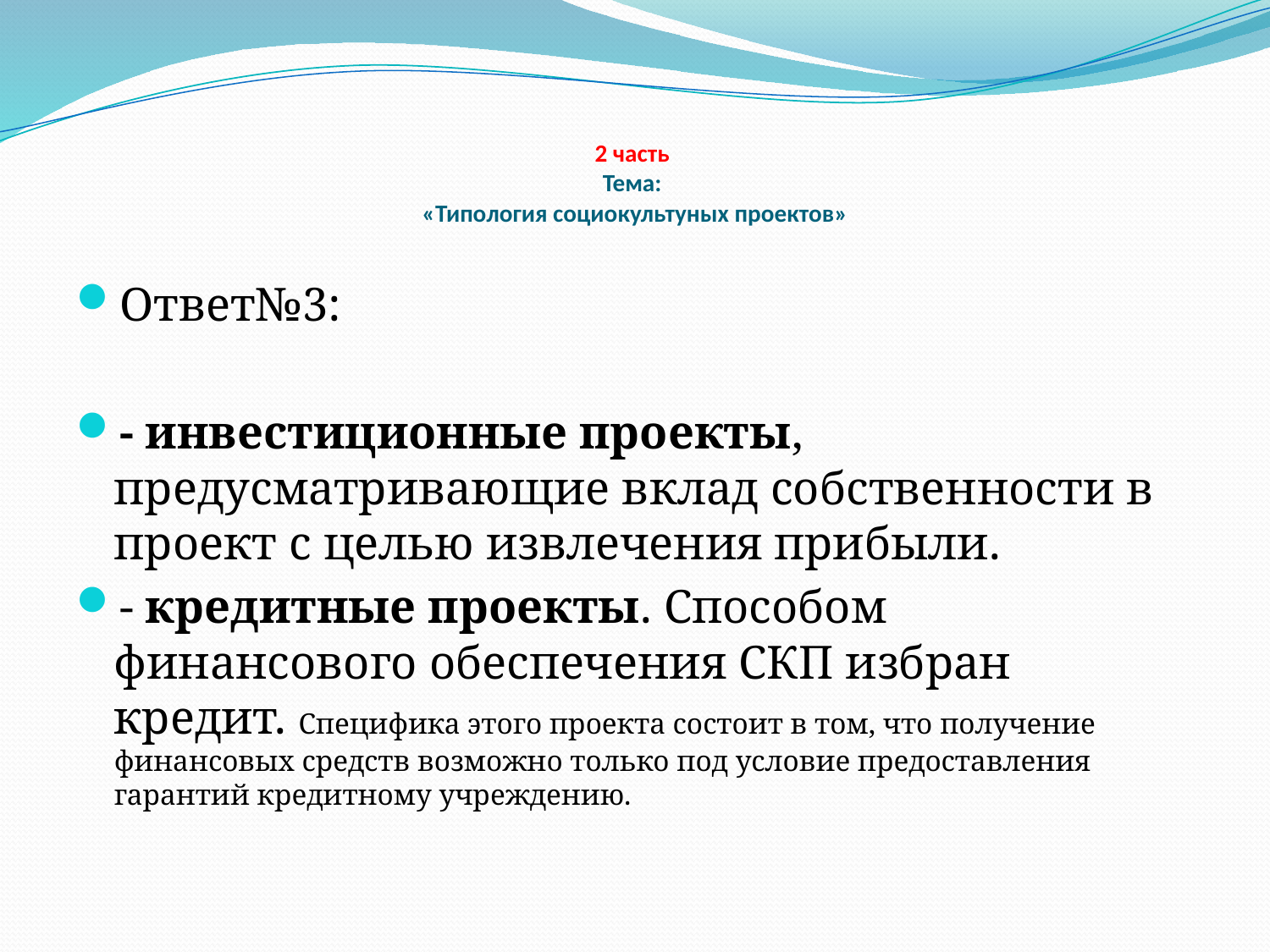

# 2 часть Тема: «Типология социокультуных проектов»
Ответ№3:

- инвестиционные проекты, предусматривающие вклад собственности в проект с целью извлечения прибыли.
- кредитные проекты. Способом финансового обеспечения СКП избран кредит. Специфика этого проекта состоит в том, что получение финансовых средств возможно только под условие предоставления гарантий кредитному учреждению.